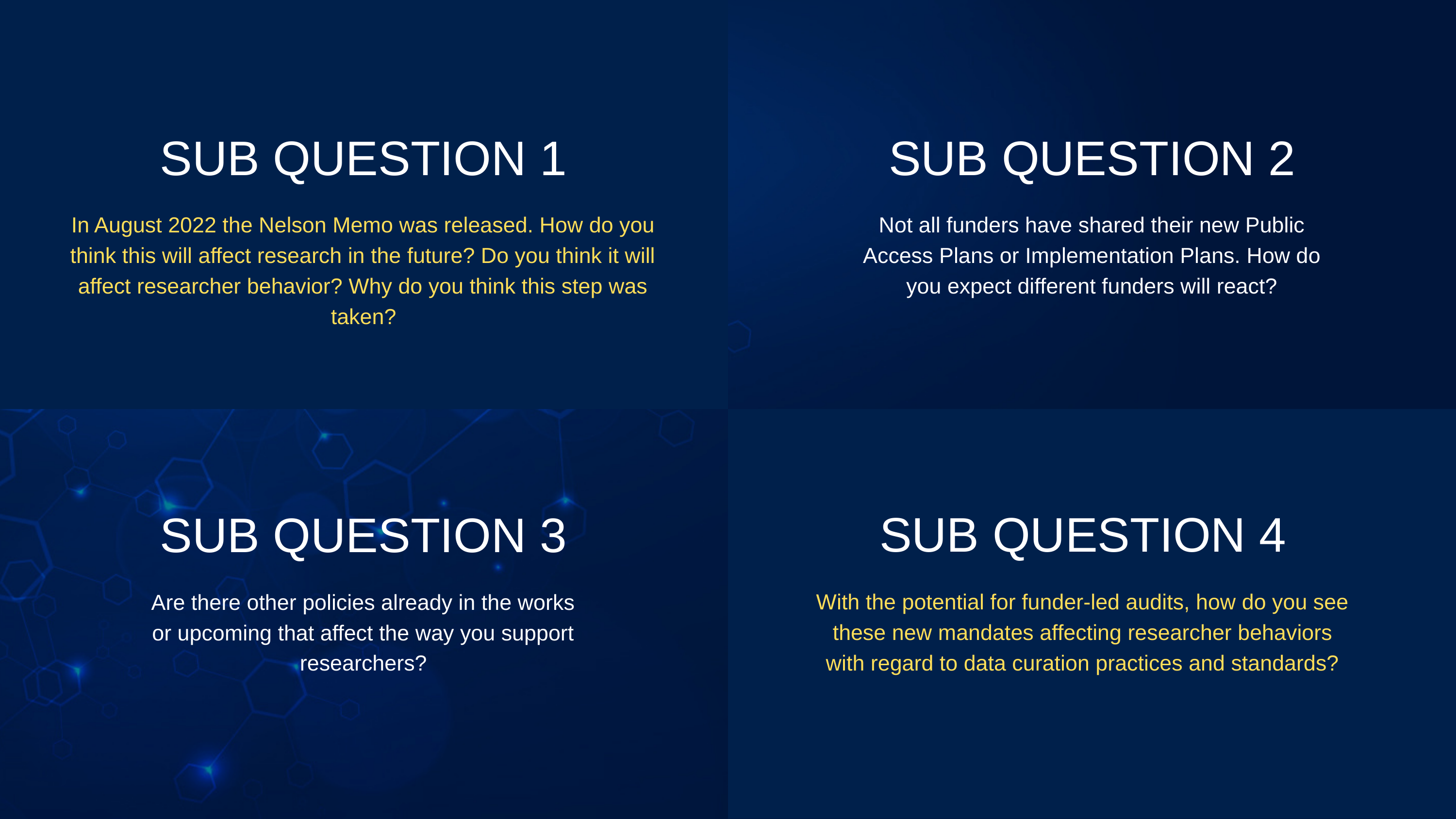

Sub questions

SUB QUESTION 1
In August 2022 the Nelson Memo was released. How do you think this will affect research in the future? Do you think it will affect researcher behavior? Why do you think this step was taken?

SUB QUESTION 2
Not all funders have shared their new Public Access Plans or Implementation Plans. How do you expect different funders will react?

SUB QUESTION 4
With the potential for funder-led audits, how do you see these new mandates affecting researcher behaviors with regard to data curation practices and standards?

SUB QUESTION 3
Are there other policies already in the works or upcoming that affect the way you support researchers?